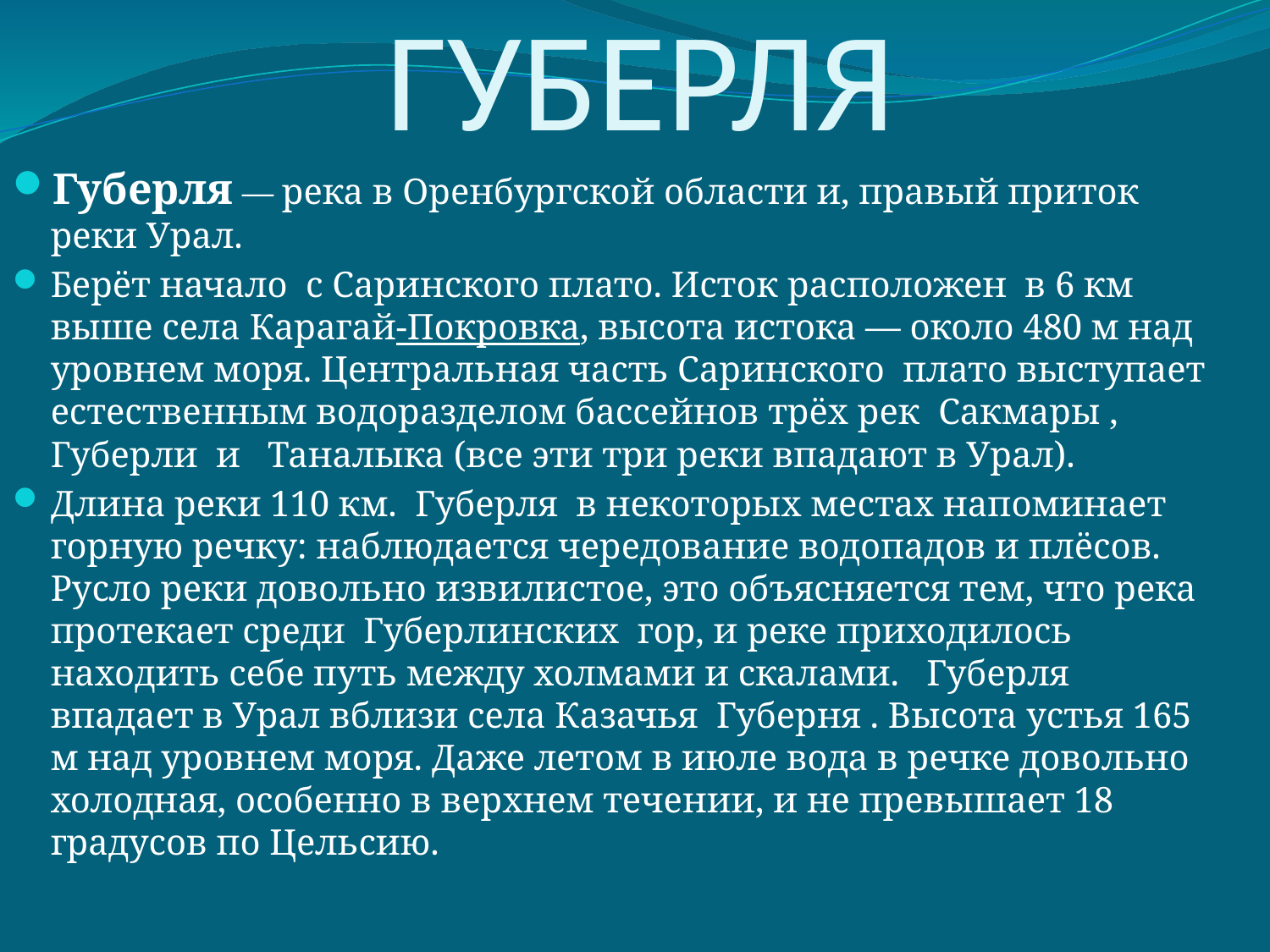

# ГУБЕРЛЯ
Губерля — река в Оренбургской области и, правый приток реки Урал.
Берёт начало  с Саринского плато. Исток расположен  в 6 км выше села Карагай-Покровка, высота истока — около 480 м над уровнем моря. Центральная часть Саринского  плато выступает естественным водоразделом бассейнов трёх рек  Сакмары ,  Губерли  и   Таналыка (все эти три реки впадают в Урал).
Длина реки 110 км.  Губерля  в некоторых местах напоминает горную речку: наблюдается чередование водопадов и плёсов. Русло реки довольно извилистое, это объясняется тем, что река протекает среди  Губерлинских  гор, и реке приходилось находить себе путь между холмами и скалами.   Губерля  впадает в Урал вблизи села Казачья  Губерня . Высота устья 165 м над уровнем моря. Даже летом в июле вода в речке довольно холодная, особенно в верхнем течении, и не превышает 18 градусов по Цельсию.